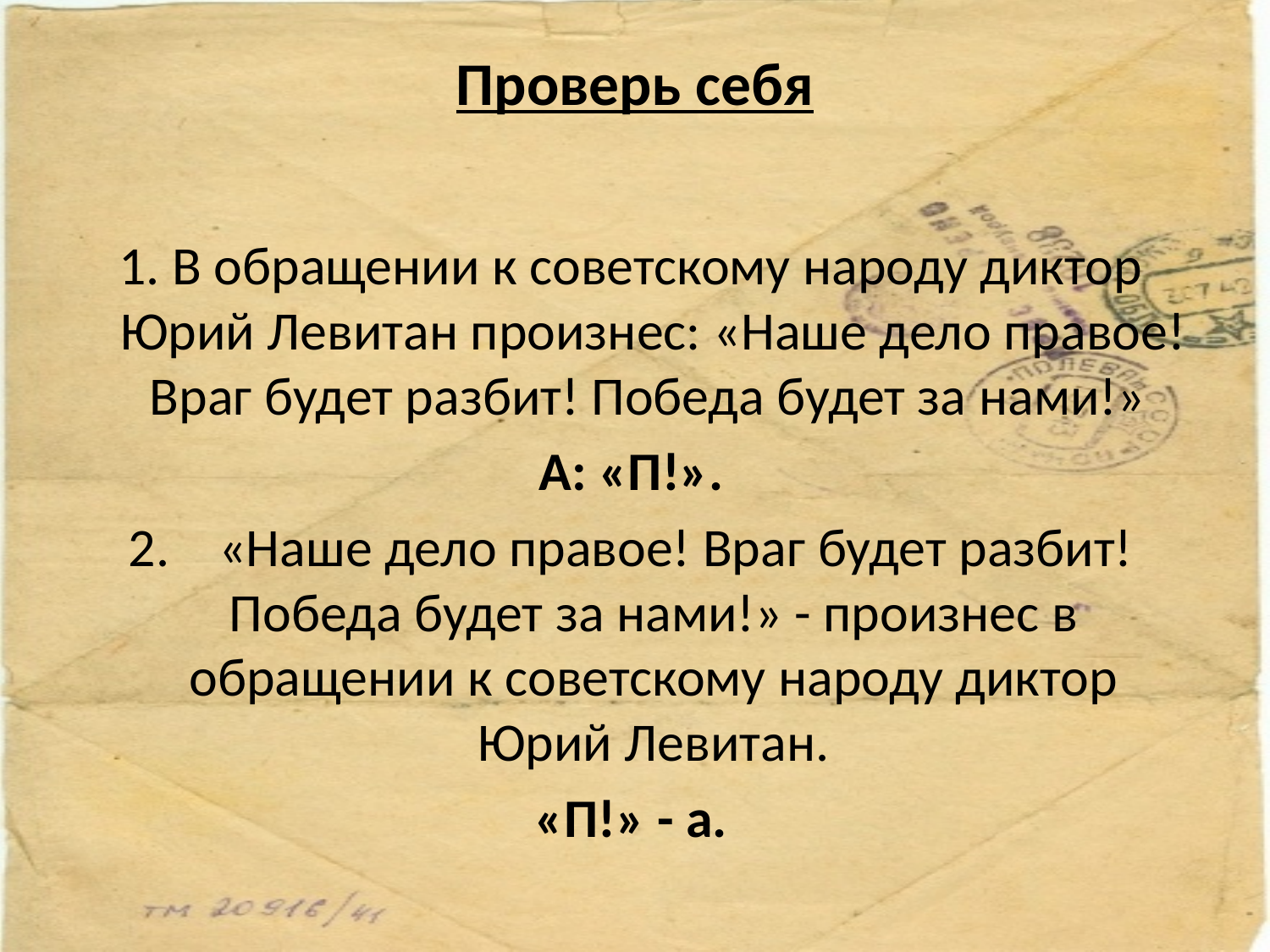

# Проверь себя

1. В обращении к советскому народу диктор Юрий Левитан произнес: «Наше дело правое! Враг будет разбит! Победа будет за нами!»
А: «П!».
2.    «Наше дело правое! Враг будет разбит! Победа будет за нами!» - произнес в обращении к советскому народу диктор Юрий Левитан.
«П!» - а.